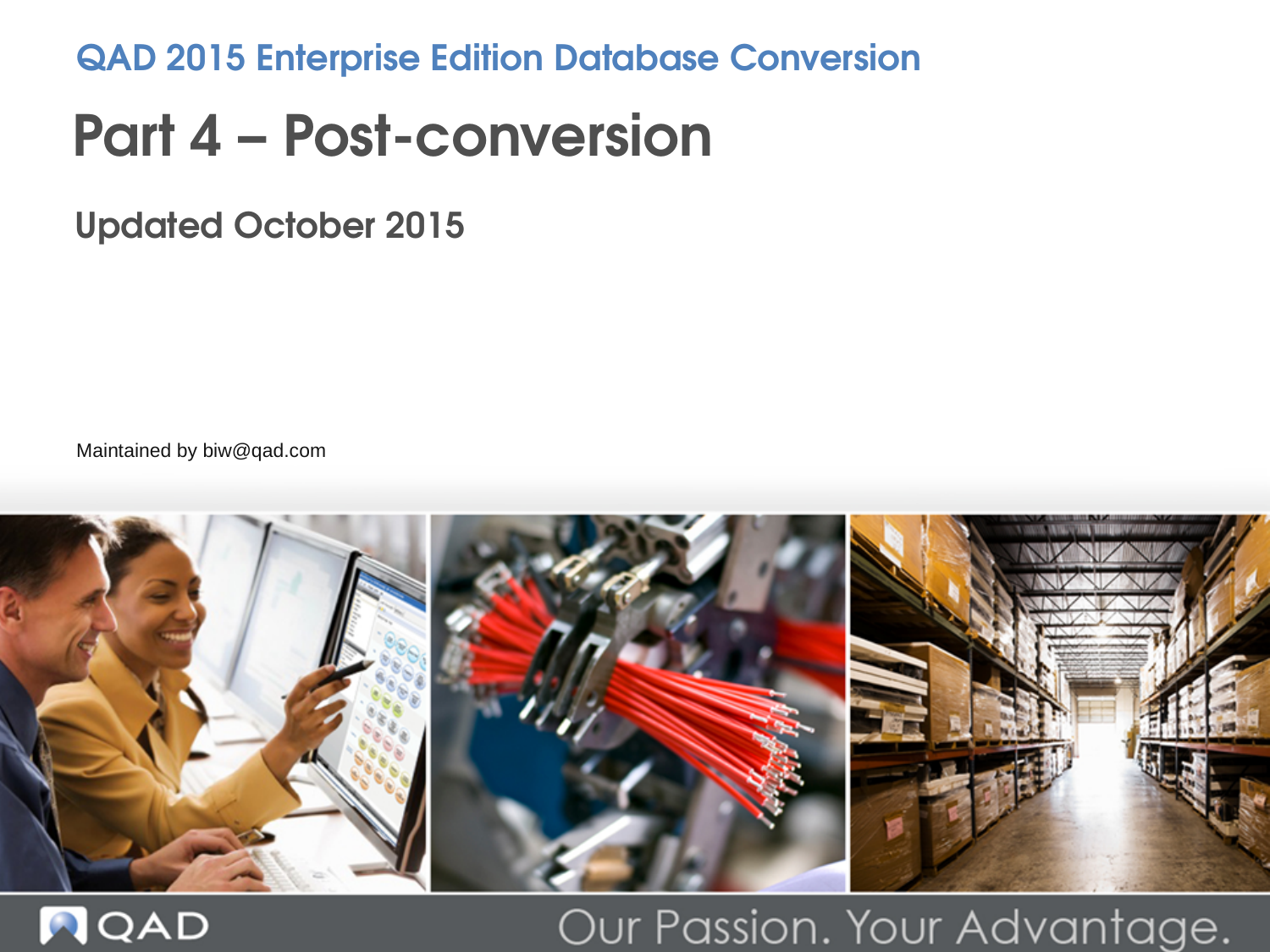

QAD 2015 Enterprise Edition Database Conversion
# Part 4 – Post-conversion
Updated October 2015
Maintained by biw@qad.com